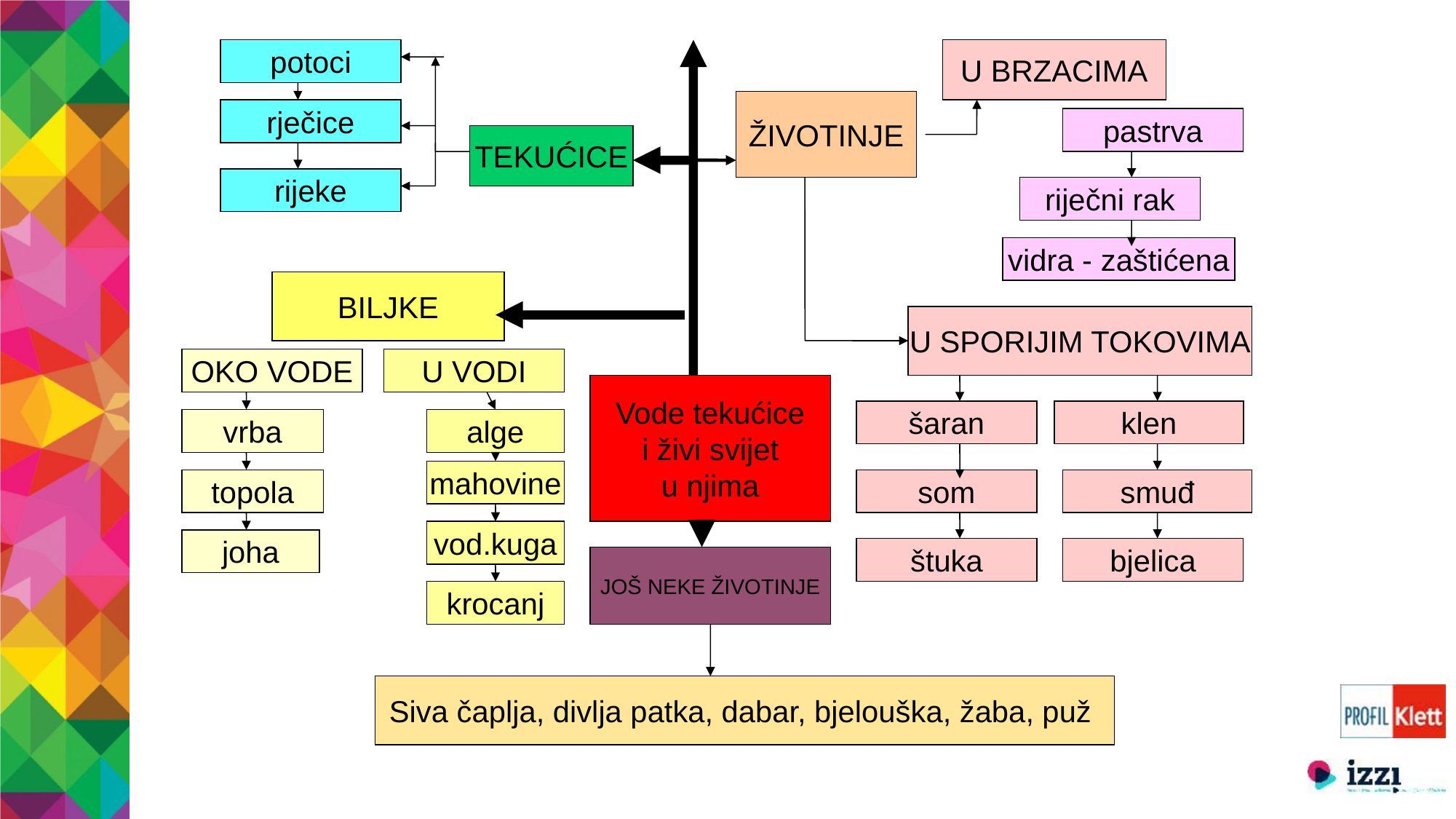

U BRZACIMA
potoci

ŽIVOTINJE
rječice

pastrva

TEKUĆICE

rijeke

riječni rak

vidra - zaštićena
BILJKE
U SPORIJIM TOKOVIMA

OKO VODE
U VODI
Vode tekućice
 i živi svijet
u njima

šaran
klen
vrba
alge

mahovine
topola
som
smuđ

vod.kuga
joha
štuka
bjelica
JOŠ NEKE ŽIVOTINJE

krocanj

Siva čaplja, divlja patka, dabar, bjelouška, žaba, puž